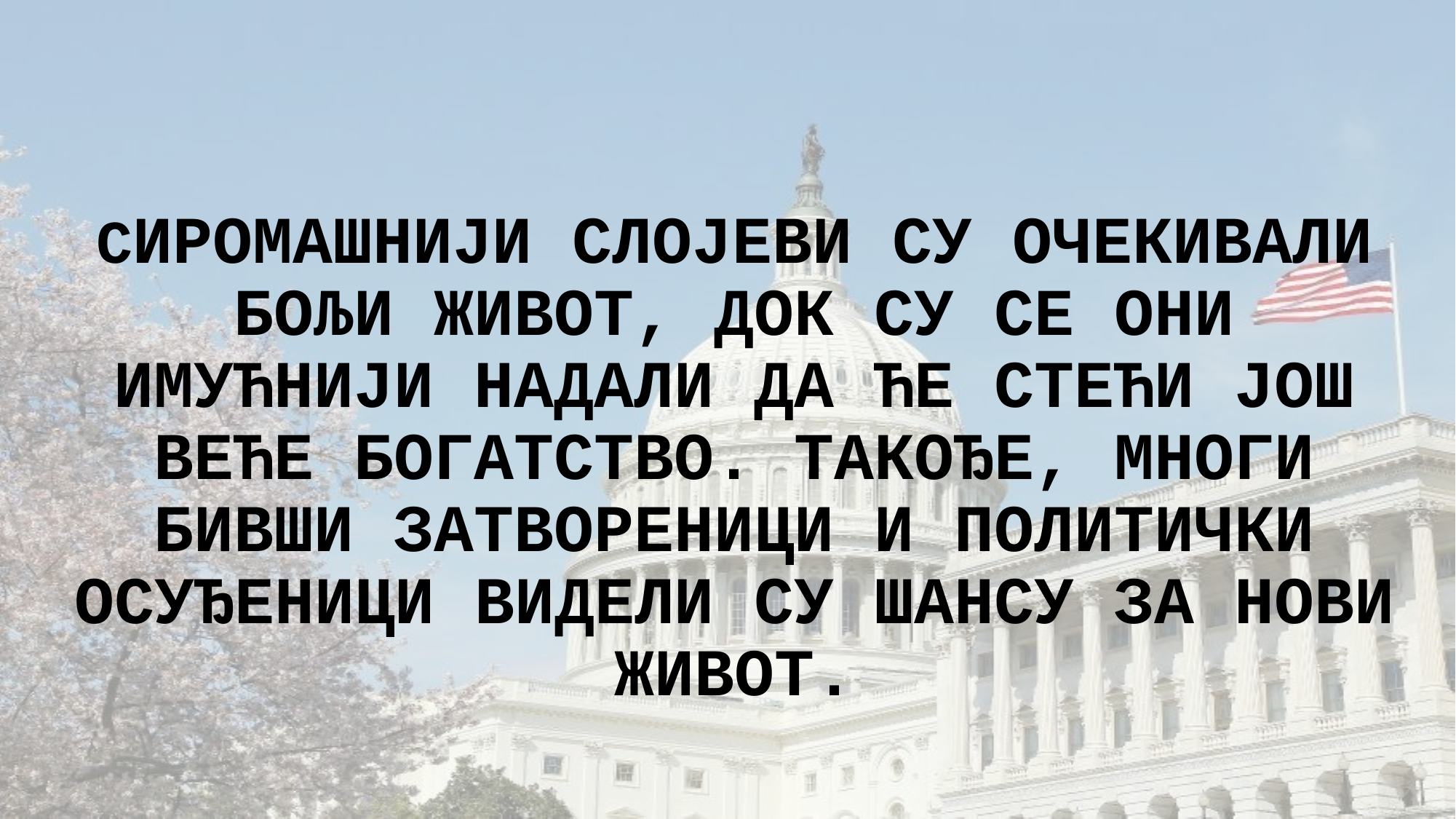

# СИРОМАШНИЈИ СЛОЈЕВИ СУ ОЧЕКИВАЛИ БОЉИ ЖИВОТ, ДОК СУ СЕ ОНИ ИМУЋНИЈИ НАДАЛИ ДА ЋЕ СТЕЋИ ЈОШ ВЕЋЕ БОГАТСТВО. ТАКОЂЕ, МНОГИ БИВШИ ЗАТВОРЕНИЦИ И ПОЛИТИЧКИ ОСУЂЕНИЦИ ВИДЕЛИ СУ ШАНСУ ЗА НОВИ ЖИВОТ.